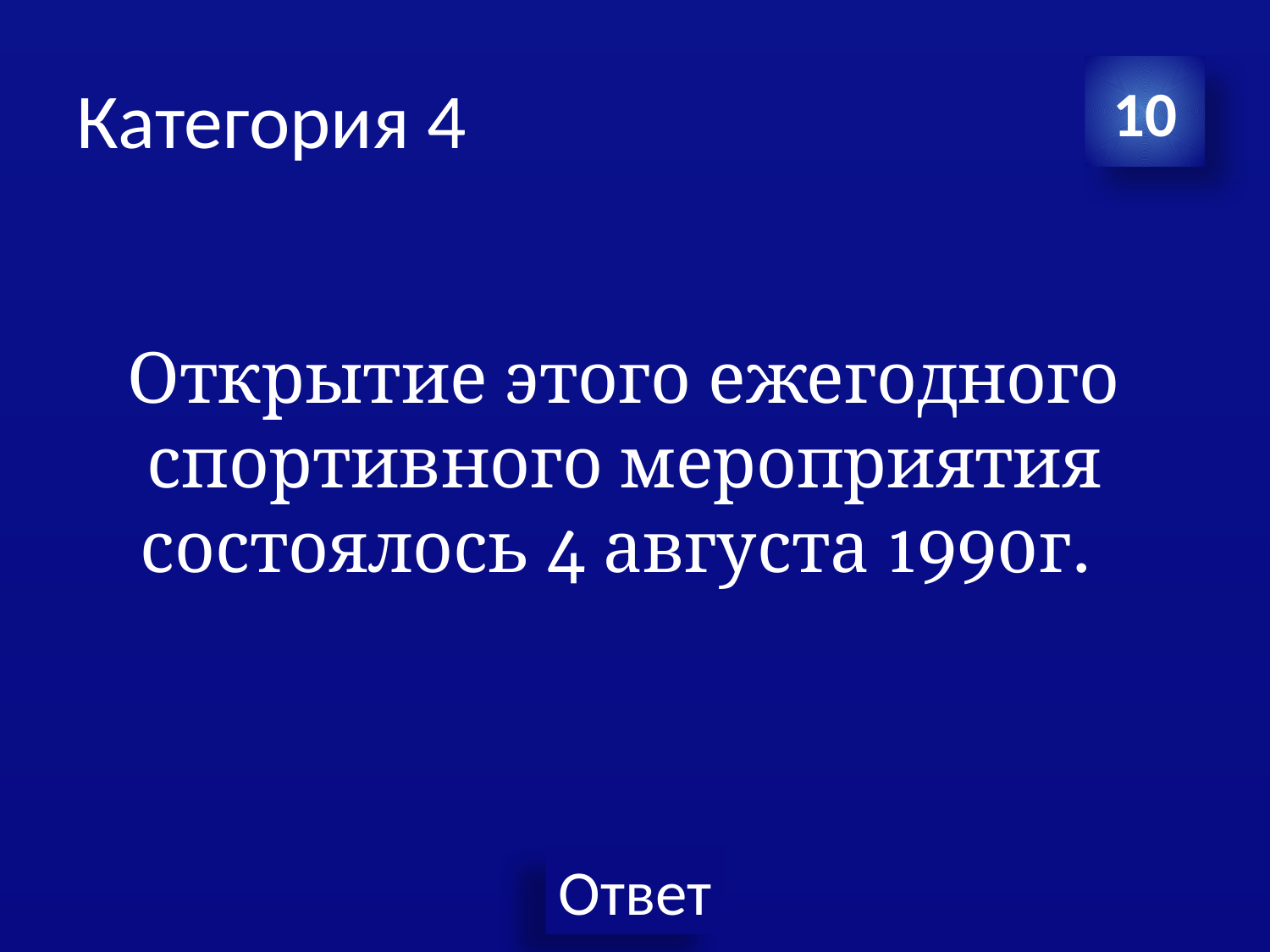

# Категория 4
10
Открытие этого ежегодного спортивного мероприятия состоялось 4 августа 1990г.